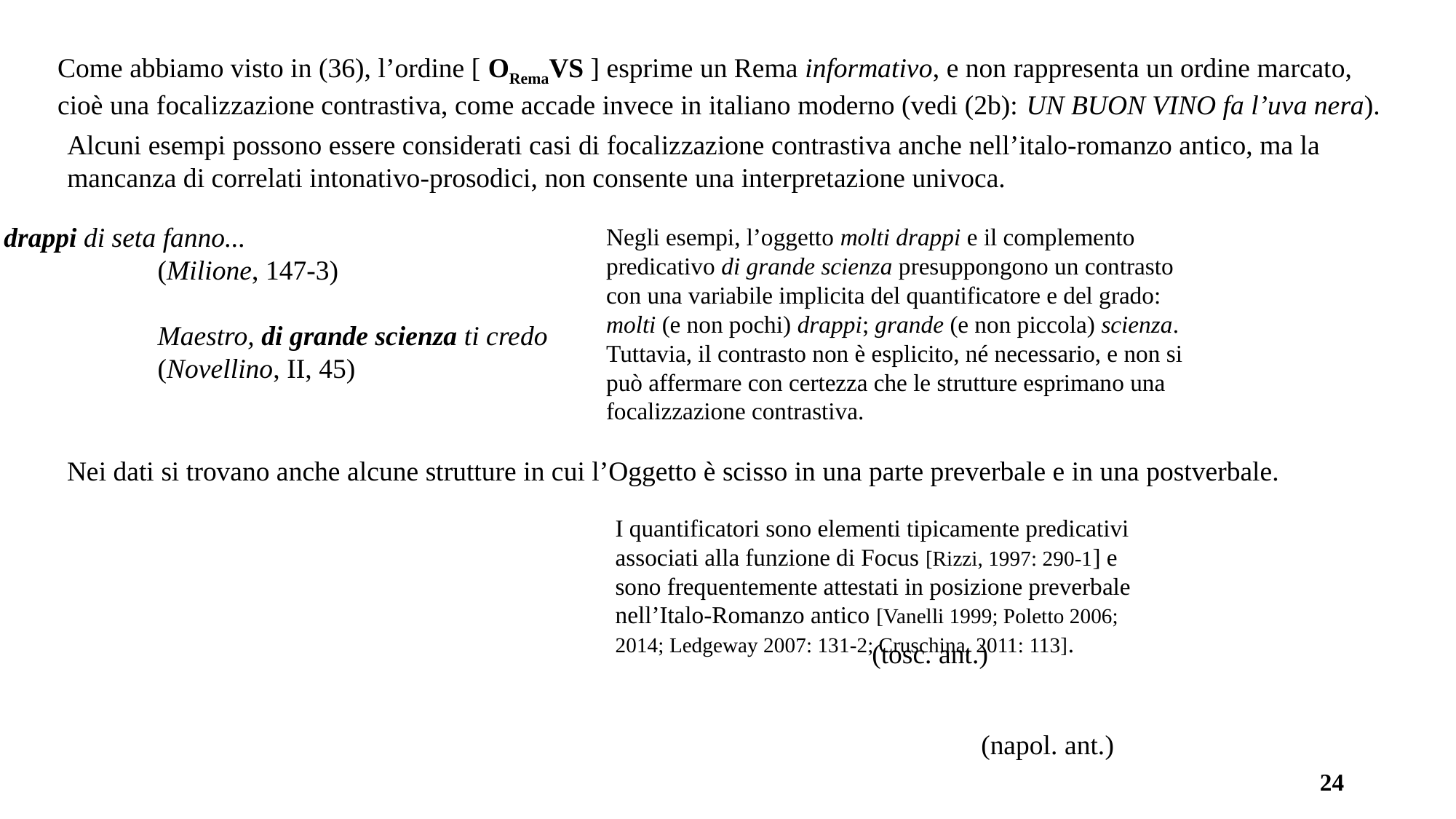

Come abbiamo visto in (36), l’ordine [ ORemaVS ] esprime un Rema informativo, e non rappresenta un ordine marcato,
cioè una focalizzazione contrastiva, come accade invece in italiano moderno (vedi (2b): Un buon vino fa l’uva nera).
Alcuni esempi possono essere considerati casi di focalizzazione contrastiva anche nell’italo-romanzo antico, ma la
mancanza di correlati intonativo-prosodici, non consente una interpretazione univoca.
(37)	a.		molti drappi di seta fanno...         			                                                                         						(toscano antico)
					(Milione, 147-3)

			b.		Maestro, di grande scienza ti credo
					(Novellino, II, 45)
Negli esempi, l’oggetto molti drappi e il complemento
predicativo di grande scienza presuppongono un contrasto
con una variabile implicita del quantificatore e del grado:
molti (e non pochi) drappi; grande (e non piccola) scienza.
Tuttavia, il contrasto non è esplicito, né necessario, e non si
può affermare con certezza che le strutture esprimano una
focalizzazione contrastiva.
Nei dati si trovano anche alcune strutture in cui l’Oggetto è scisso in una parte preverbale e in una postverbale.
(38)	a.		Moita se faceva festa																																		    				(rom. ant.)
					(Cronica, ii, p. 5)

			b.		tanto avea sollazo e bene                                                                                      									(tosc. ant.)
					(Rime, 46, p. 565)

			c.		nulla cosa puotti trovare che me fosse grato a preda                                       										(napol. ant.)
					(Libro de la destructione de Troya, 36-37, p. 90)
I quantificatori sono elementi tipicamente predicativi
associati alla funzione di Focus [Rizzi, 1997: 290-1] e
sono frequentemente attestati in posizione preverbale
nell’Italo-Romanzo antico [Vanelli 1999; Poletto 2006;
2014; Ledgeway 2007: 131-2; Cruschina, 2011: 113].
24